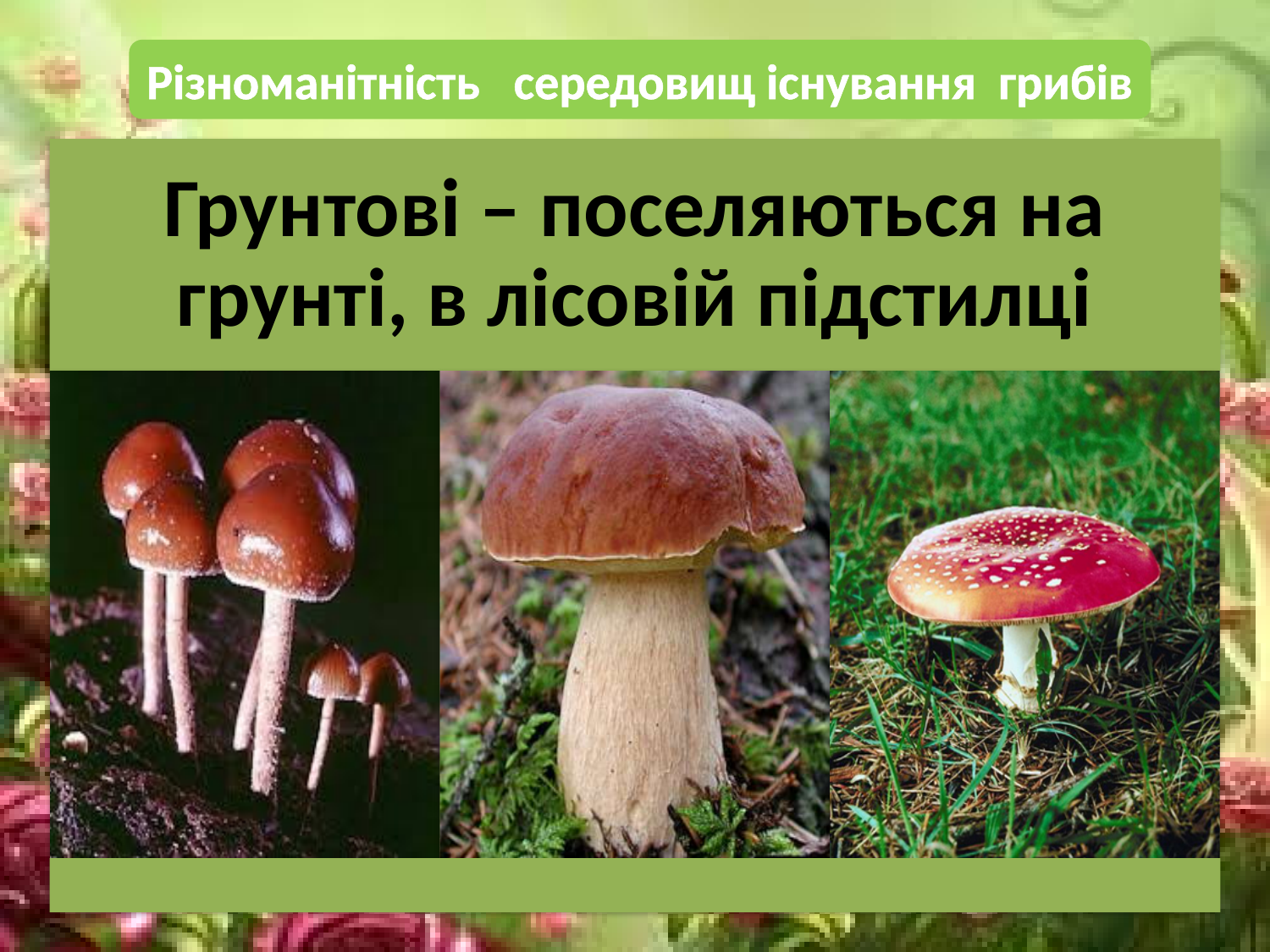

Різноманітність   середовищ існування  грибів
Грунтові – поселяються на грунті, в лісовій підстилці